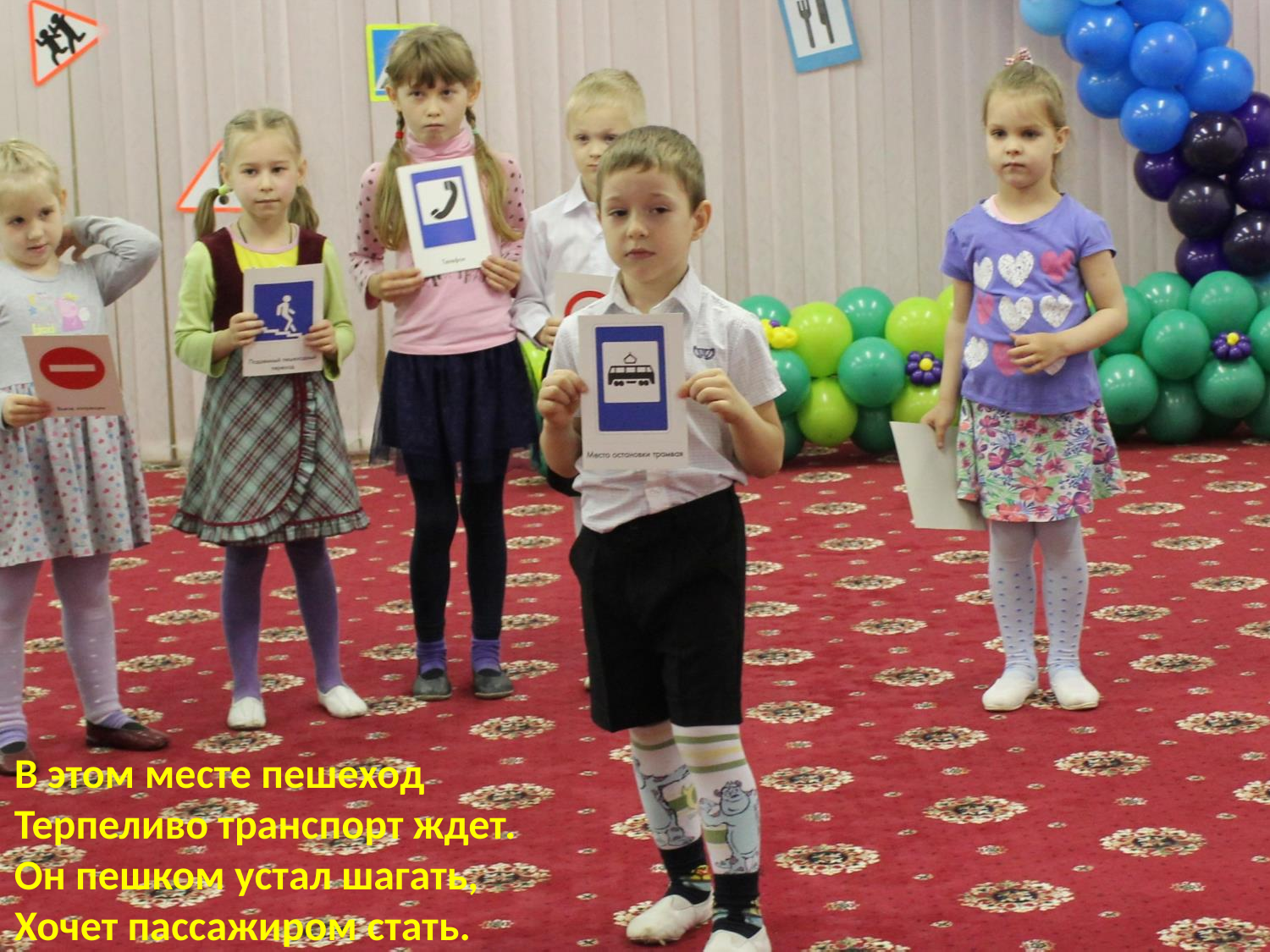

В этом месте пешеход
Терпеливо транспорт ждет.
Он пешком устал шагать,
Хочет пассажиром стать.